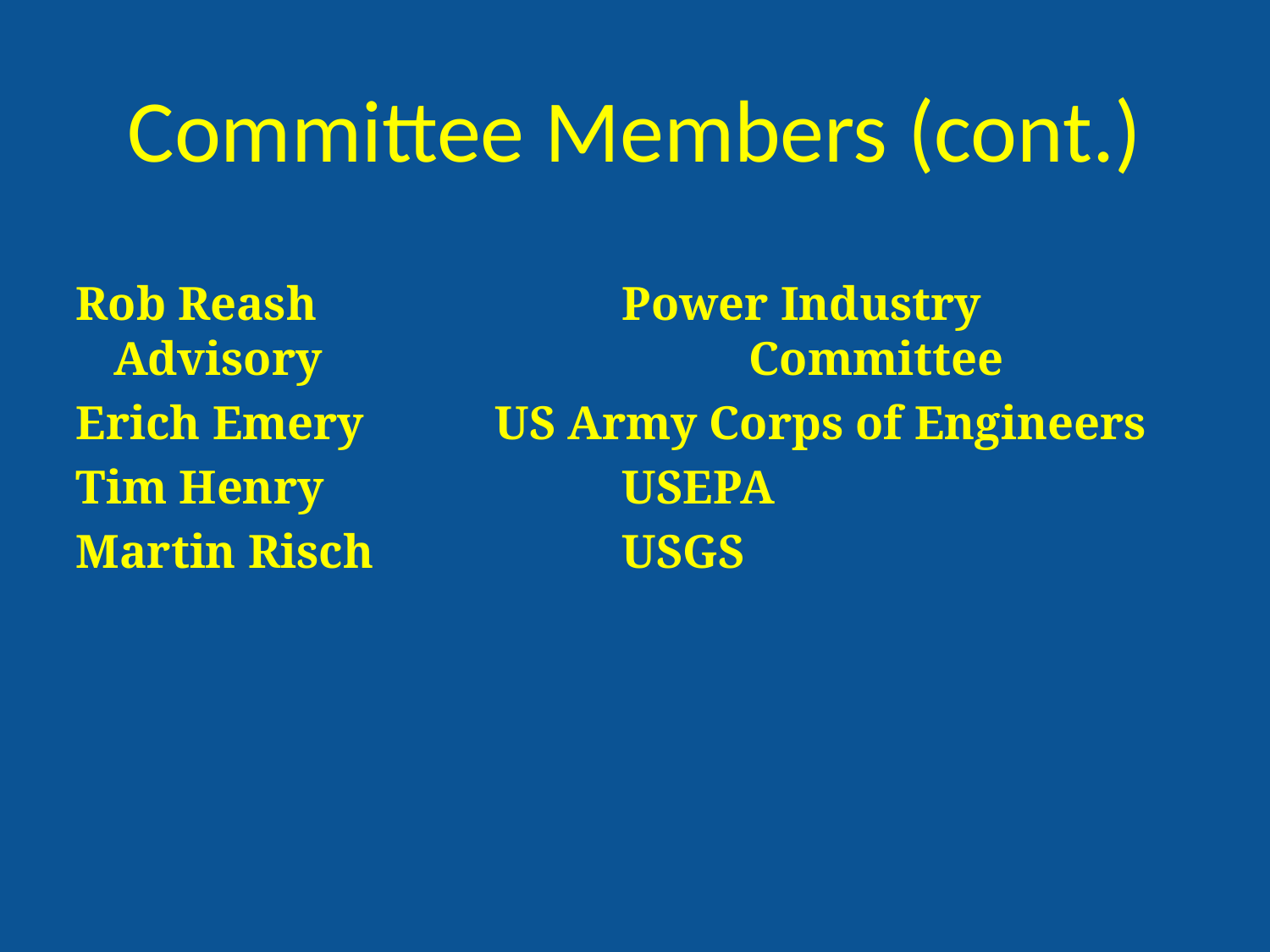

# Committee Members (cont.)
Rob Reash			Power Industry Advisory 				Committee
Erich Emery		US Army Corps of Engineers
Tim Henry			USEPA
Martin Risch		USGS